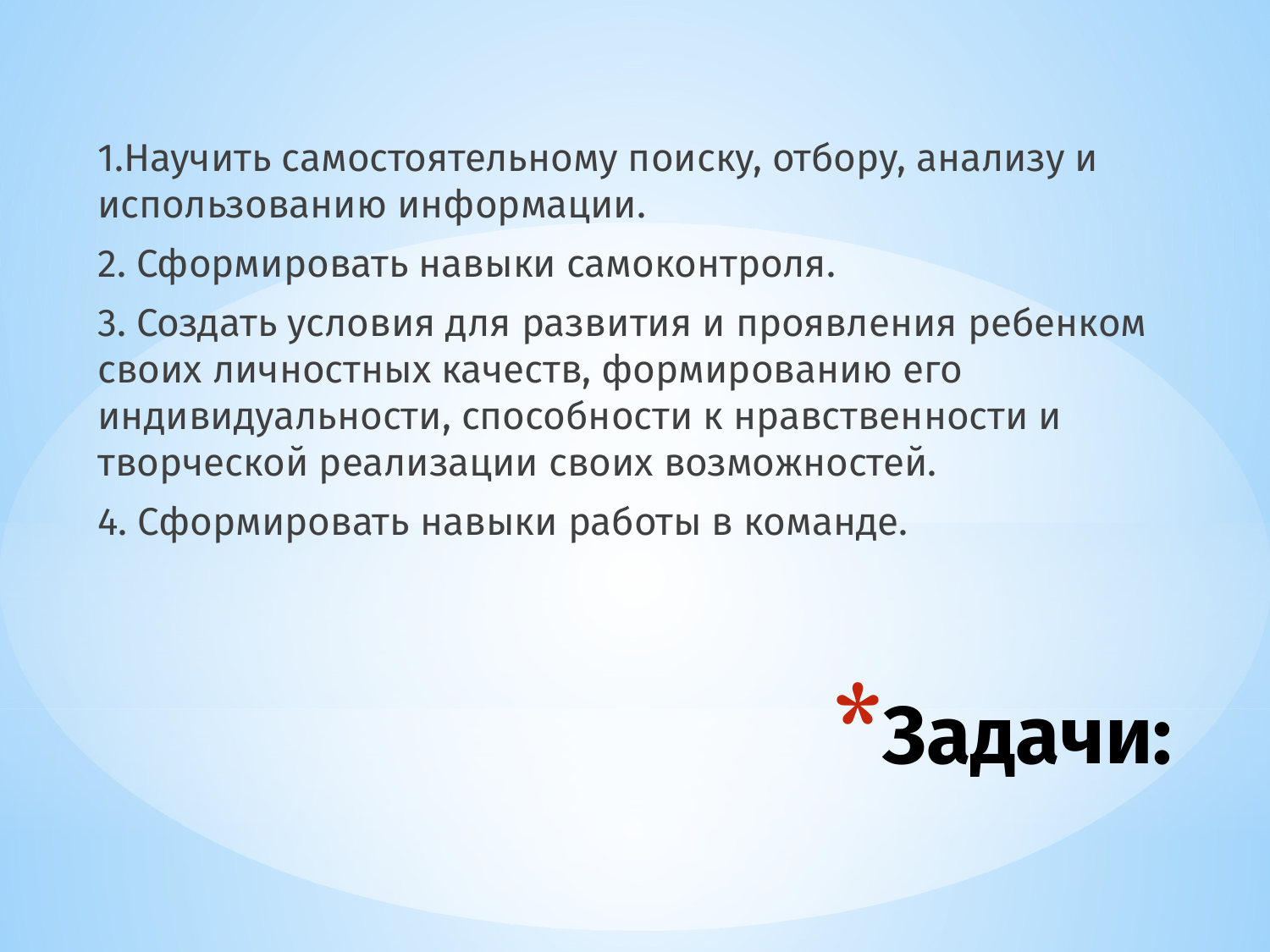

1.Научить самостоятельному поиску, отбору, анализу и использованию информации.
2. Сформировать навыки самоконтроля.
3. Создать условия для развития и проявления ребенком своих личностных качеств, формированию его индивидуальности, способности к нравственности и творческой реализации своих возможностей.
4. Сформировать навыки работы в команде.
# Задачи: